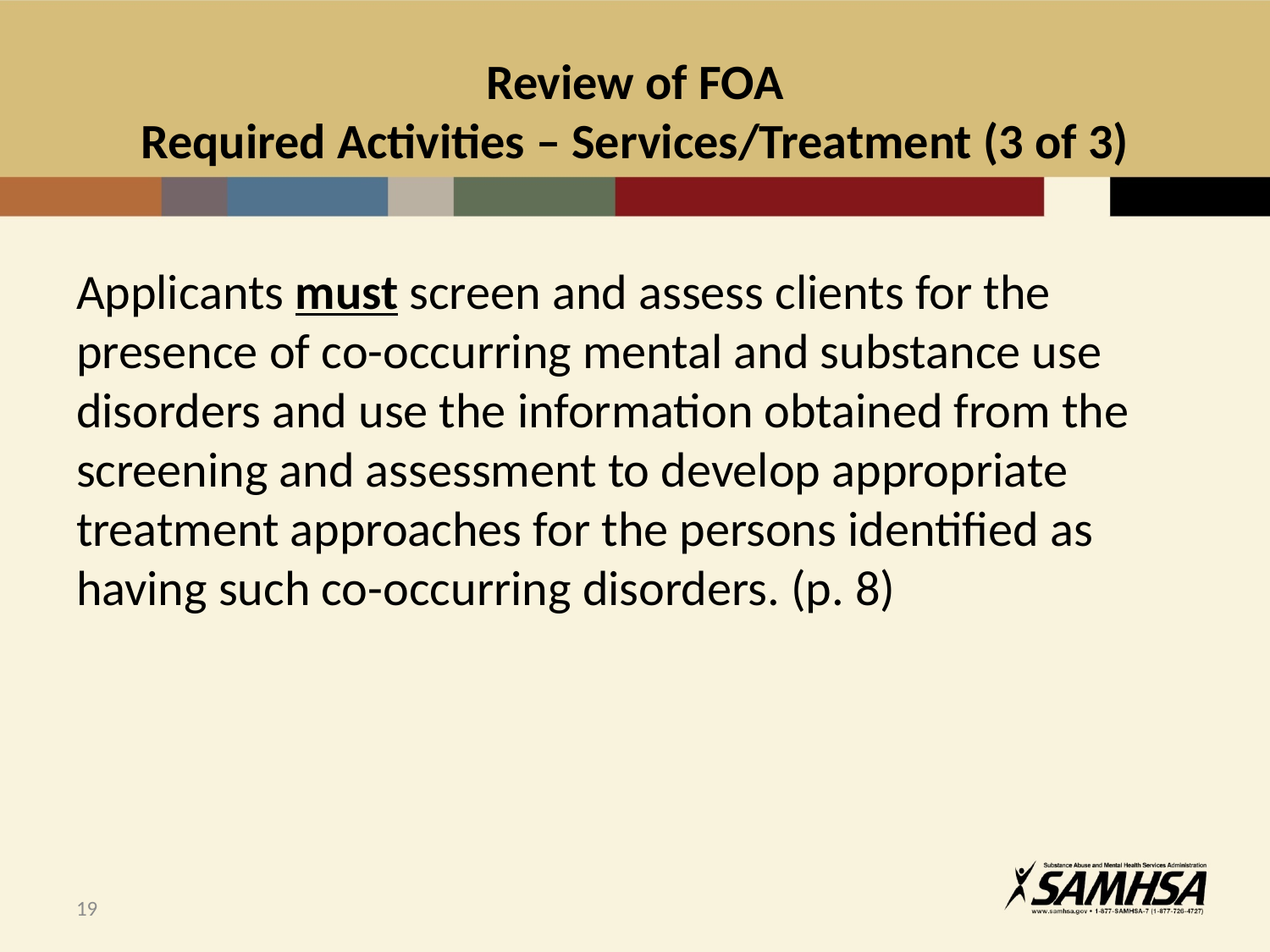

# Review of FOA Required Activities – Services/Treatment (3 of 3)
Applicants must screen and assess clients for the presence of co-occurring mental and substance use disorders and use the information obtained from the screening and assessment to develop appropriate treatment approaches for the persons identified as having such co-occurring disorders. (p. 8)

19